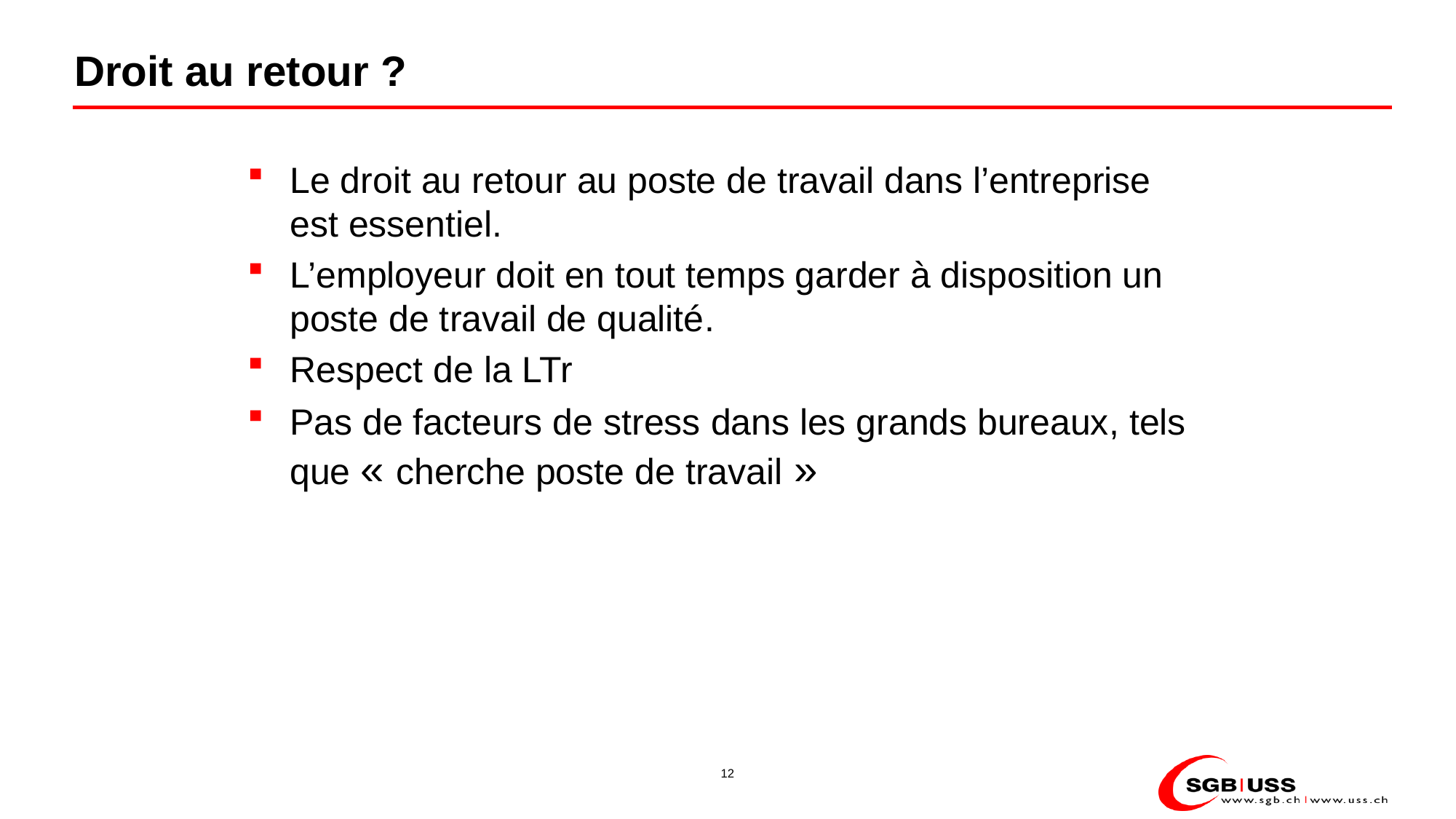

# Droit au retour ?

Le droit au retour au poste de travail dans l’entreprise
est essentiel.
L’employeur doit en tout temps garder à disposition un poste de travail de qualité.
Respect de la LTr
Pas de facteurs de stress dans les grands bureaux, tels que « cherche poste de travail »

12